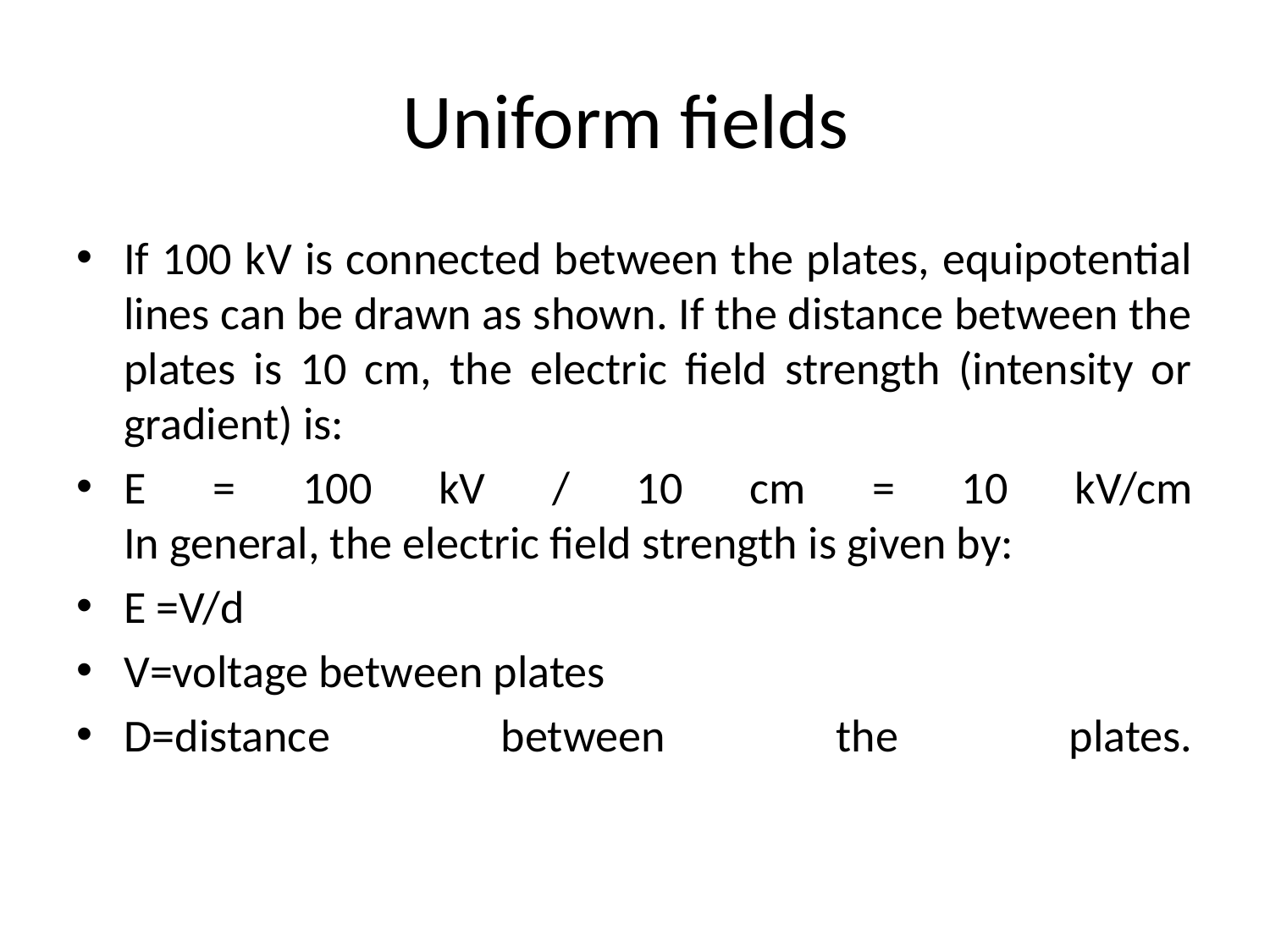

# Uniform fields
If 100 kV is connected between the plates, equipotential lines can be drawn as shown. If the distance between the plates is 10 cm, the electric field strength (intensity or gradient) is:
E = 100 kV / 10 cm = 10 kV/cm
In general, the electric field strength is given by:
E =V/d
V=voltage between plates
D=distance between the plates.